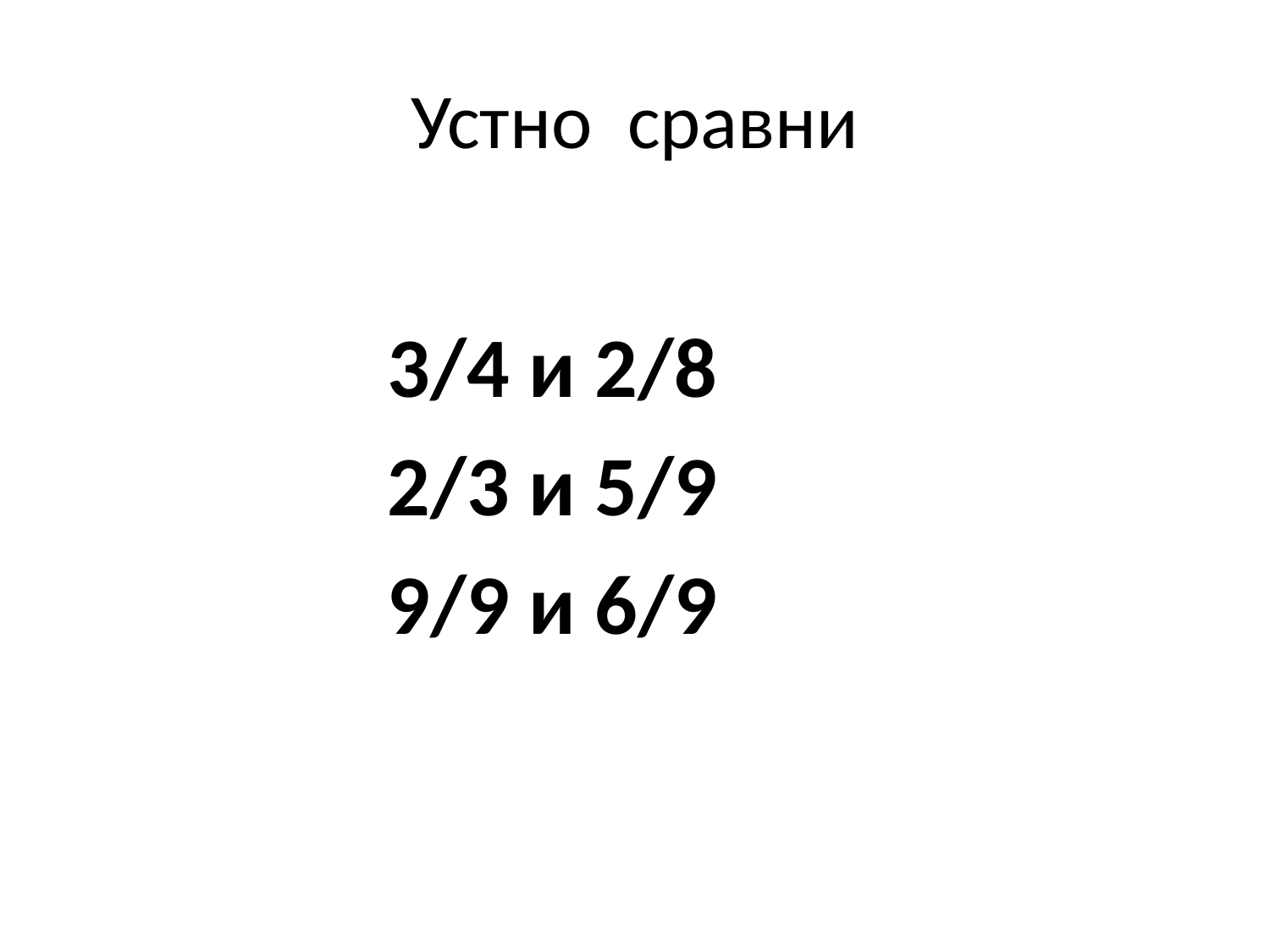

# Устно  сравни
3/4 и 2/8
2/3 и 5/9
9/9 и 6/9